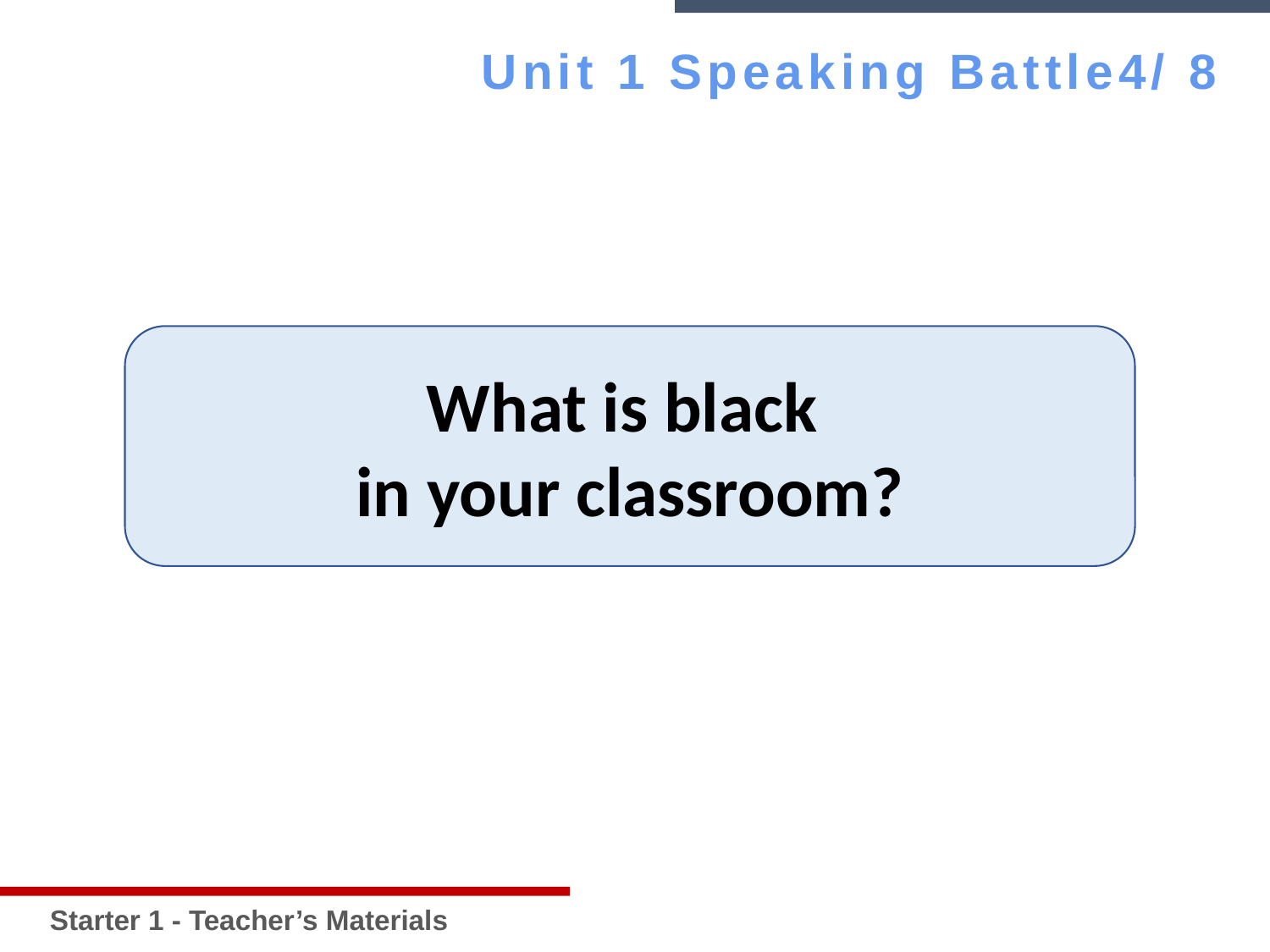

Starter 1 - Teacher’s Materials
Unit 1 Speaking Battle4/ 8
What is black
in your classroom?